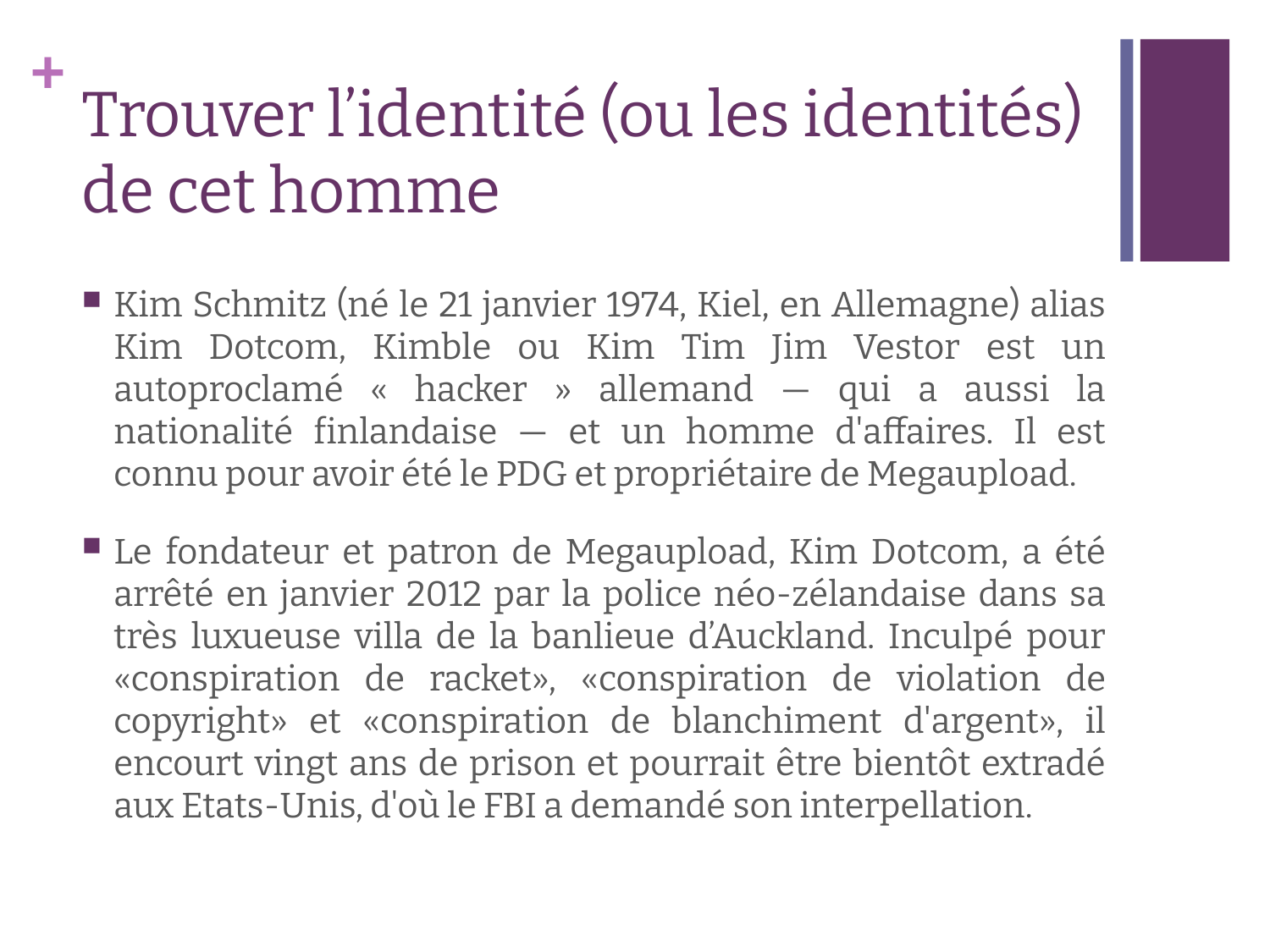

# Trouver l’identité (ou les identités) de cet homme
Kim Schmitz (né le 21 janvier 1974, Kiel, en Allemagne) alias Kim Dotcom, Kimble ou Kim Tim Jim Vestor est un autoproclamé « hacker » allemand — qui a aussi la nationalité finlandaise — et un homme d'affaires. Il est connu pour avoir été le PDG et propriétaire de Megaupload.
Le fondateur et patron de Megaupload, Kim Dotcom, a été arrêté en janvier 2012 par la police néo-zélandaise dans sa très luxueuse villa de la banlieue d’Auckland. Inculpé pour «conspiration de racket», «conspiration de violation de copyright» et «conspiration de blanchiment d'argent», il encourt vingt ans de prison et pourrait être bientôt extradé aux Etats-Unis, d'où le FBI a demandé son interpellation.